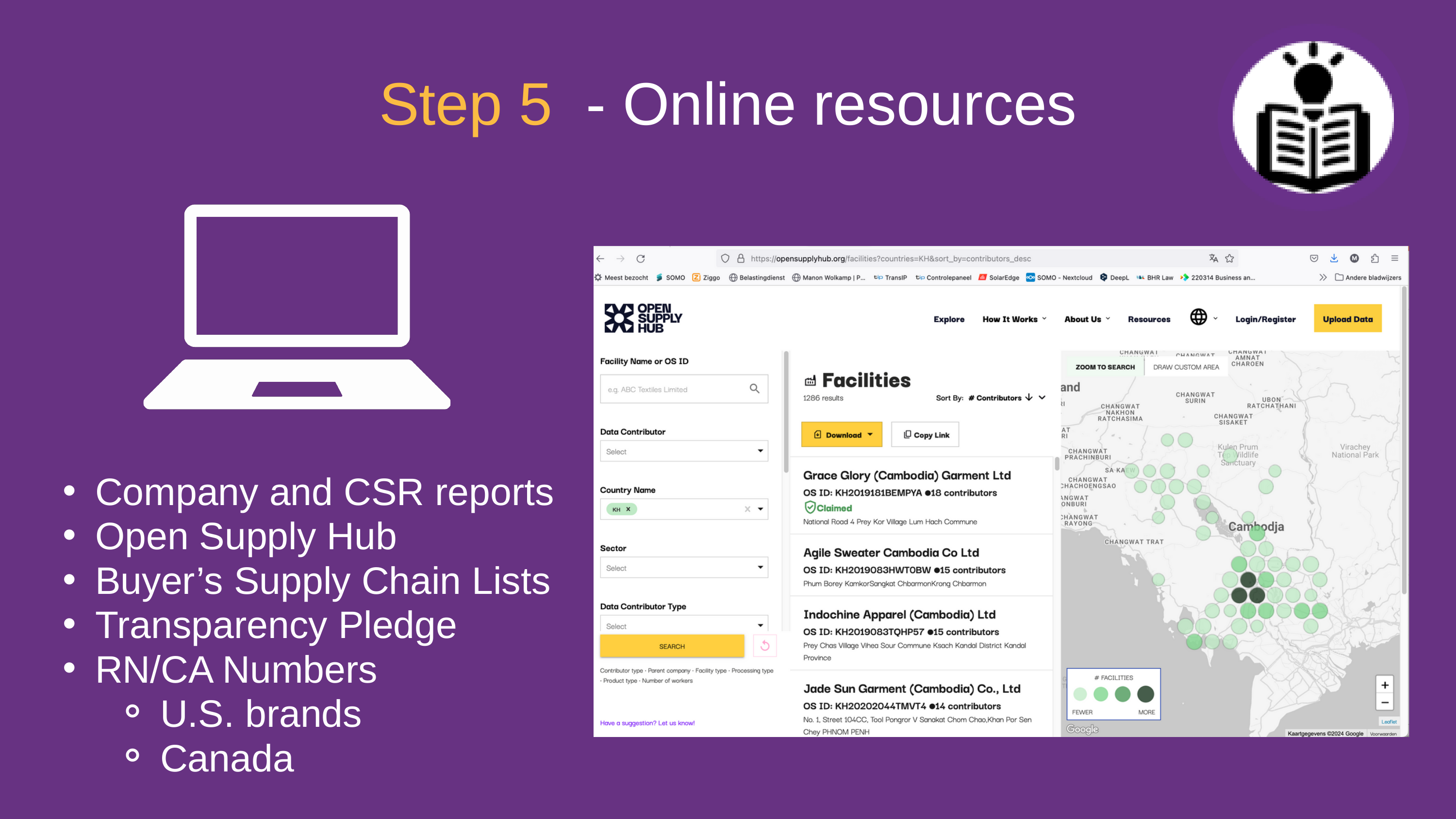

Step 5  - Online resources

Company and CSR reports
Open Supply Hub
Buyer’s Supply Chain Lists
Transparency Pledge
RN/CA Numbers
U.S. brands
Canada